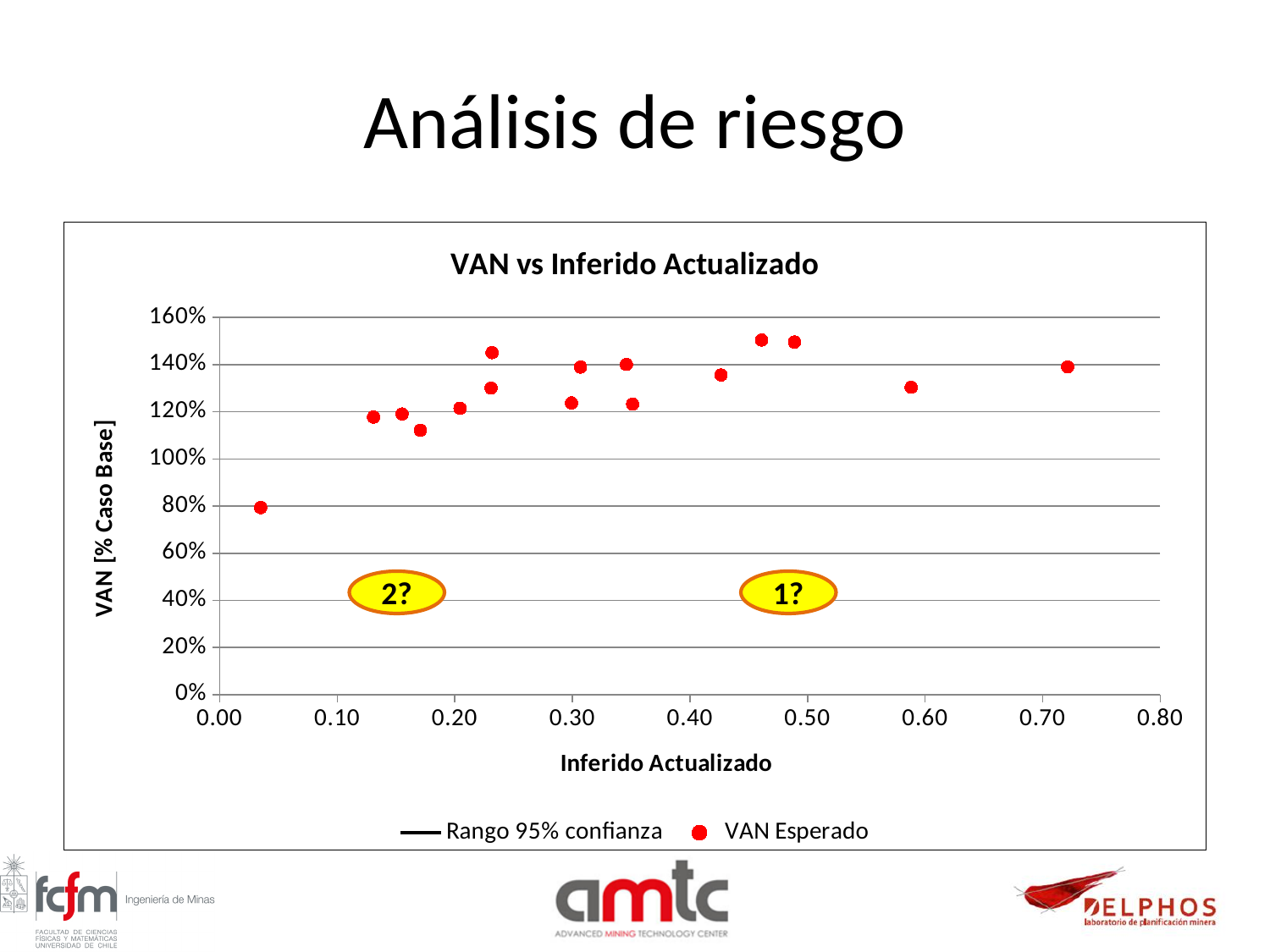

# Análisis de riesgo

### Chart: VAN vs Inferido Actualizado

| Category |  |  |  |  |  |  |  |  |  |  |  |  |  |  |  |  |  |
|---|---|---|---|---|---|---|---|---|---|---|---|---|---|---|---|---|---|
2?
1?